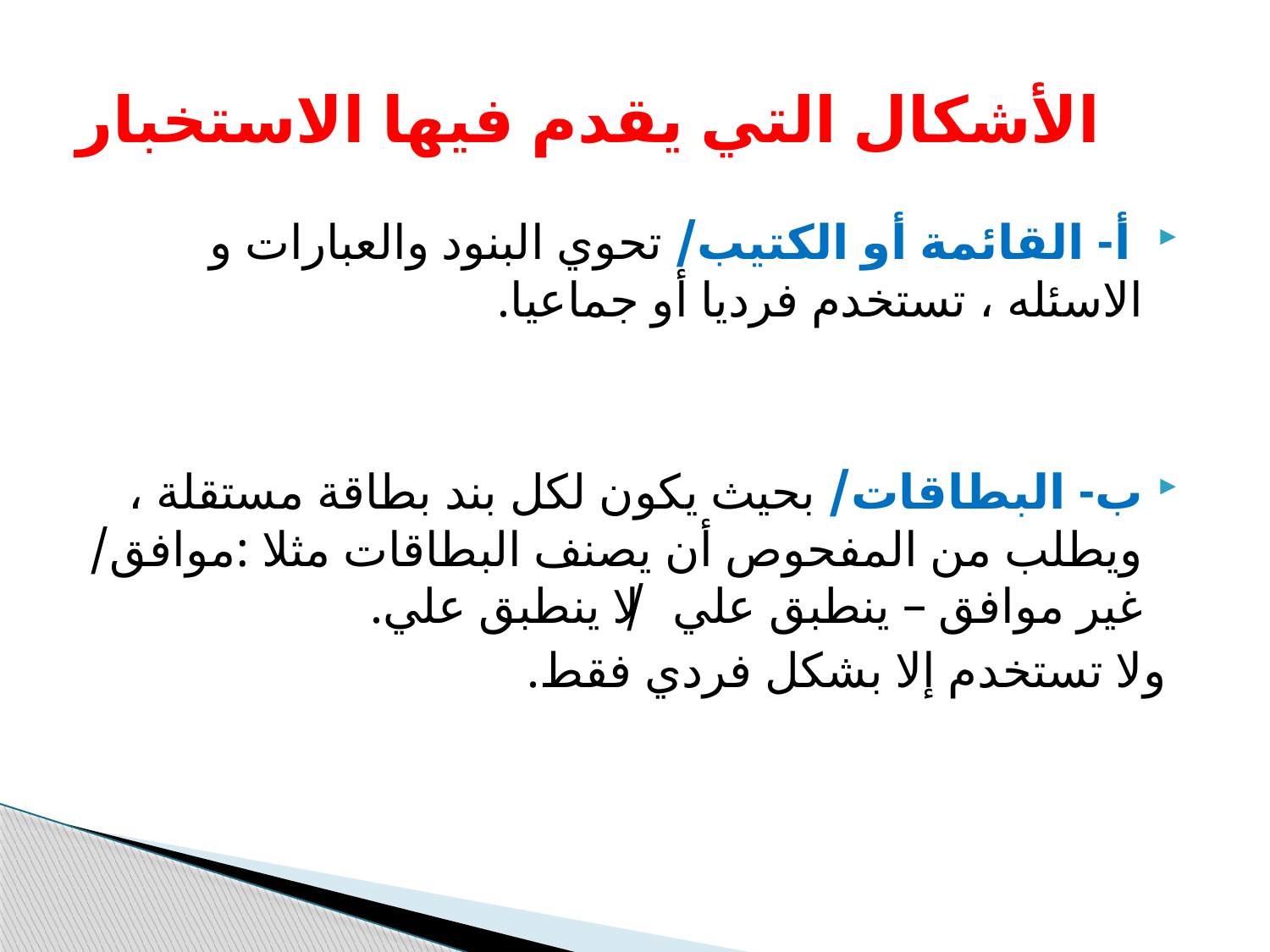

# الأشكال التي يقدم فيها الاستخبار
 أ- القائمة أو الكتيب/ تحوي البنود والعبارات و الاسئله ، تستخدم فرديا أو جماعيا.

ب- البطاقات/ بحيث يكون لكل بند بطاقة مستقلة ، ويطلب من المفحوص أن يصنف البطاقات مثلا :موافق/ غير موافق – ينطبق علي/ لا ينطبق علي.
 ولا تستخدم إلا بشكل فردي فقط.